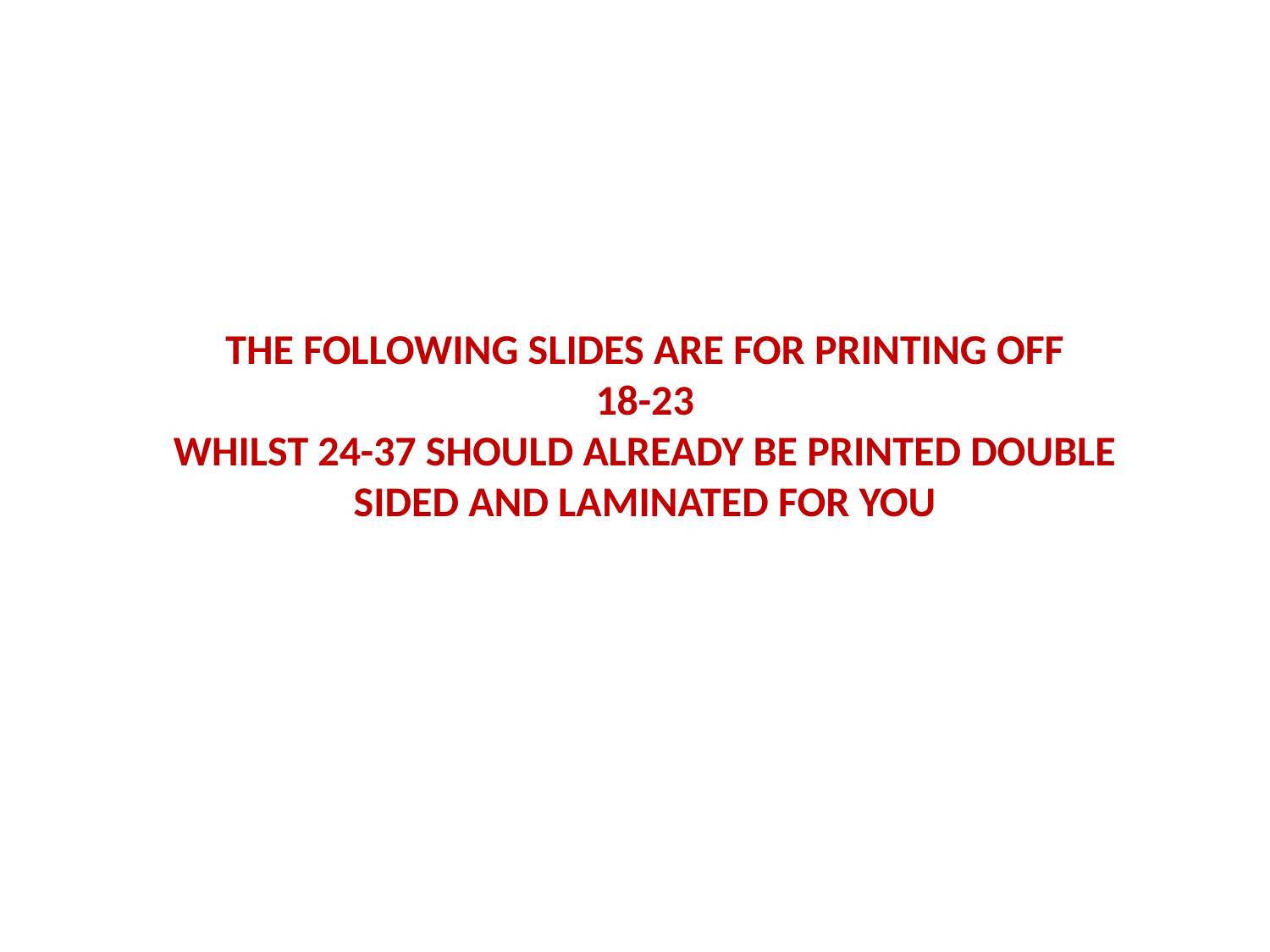

THE FOLLOWING SLIDES ARE FOR PRINTING OFF
18-23
WHILST 24-37 SHOULD ALREADY BE PRINTED DOUBLE SIDED AND LAMINATED FOR YOU